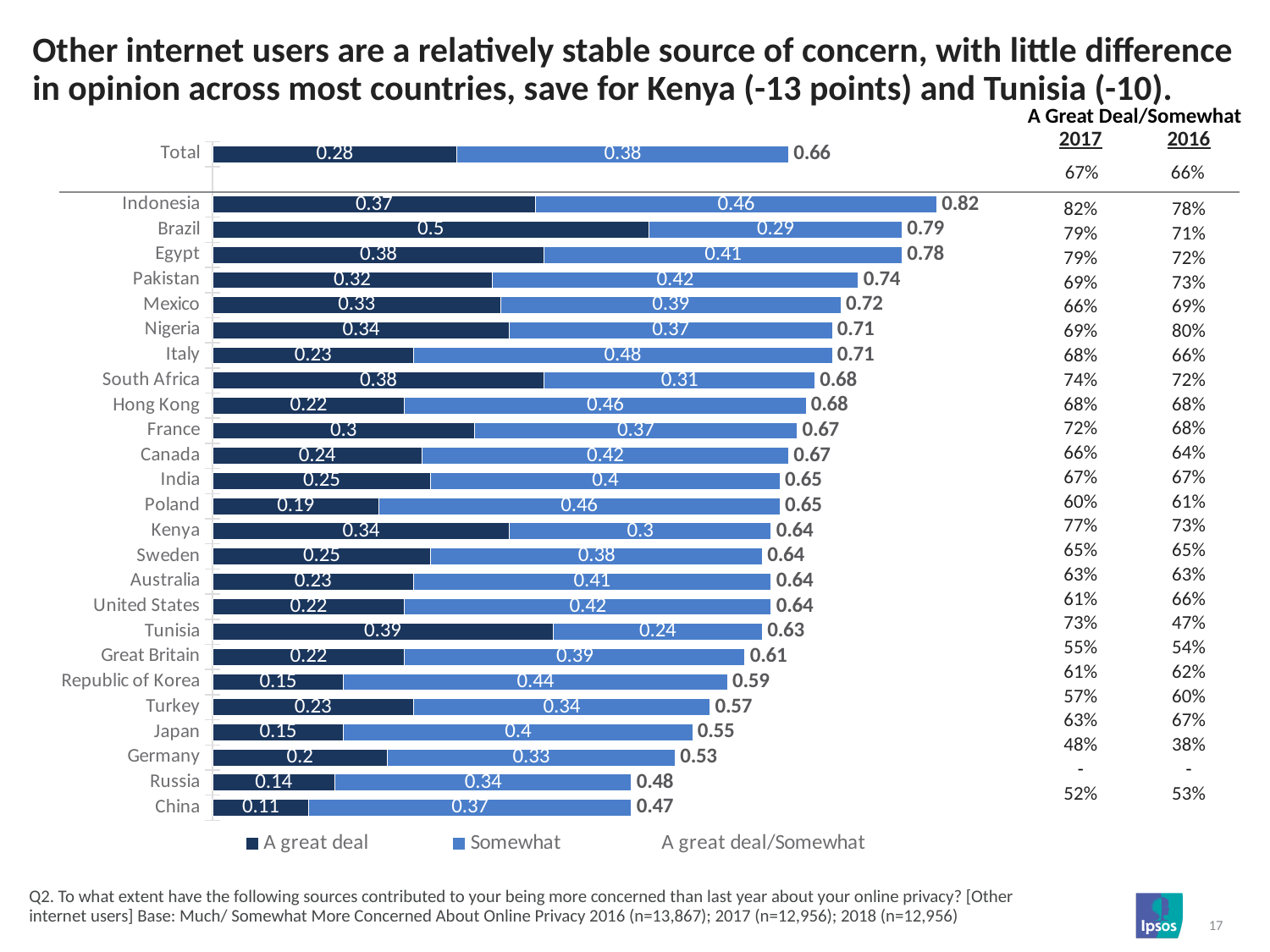

# Other internet users are a relatively stable source of concern, with little difference in opinion across most countries, save for Kenya (-13 points) and Tunisia (-10).
| A Great Deal/Somewhat |  |
| --- | --- |
| 2017 | 2016 |

### Chart

| Category | A great deal | Somewhat | A great deal/Somewhat |
|---|---|---|---|
| Total | 0.28 | 0.38 | 0.66 |
|  | None | None | None |
| Indonesia | 0.37 | 0.46 | 0.82 |
| Brazil | 0.5 | 0.29 | 0.79 |
| Egypt | 0.38 | 0.41 | 0.78 |
| Pakistan | 0.32 | 0.42 | 0.74 |
| Mexico | 0.33 | 0.39 | 0.72 |
| Nigeria | 0.34 | 0.37 | 0.71 |
| Italy | 0.23 | 0.48 | 0.71 |
| South Africa | 0.38 | 0.31 | 0.68 |
| Hong Kong | 0.22 | 0.46 | 0.68 |
| France | 0.3 | 0.37 | 0.67 |
| Canada | 0.24 | 0.42 | 0.67 |
| India | 0.25 | 0.4 | 0.65 |
| Poland | 0.19 | 0.46 | 0.65 |
| Kenya | 0.34 | 0.3 | 0.64 |
| Sweden | 0.25 | 0.38 | 0.64 |
| Australia | 0.23 | 0.41 | 0.64 |
| United States | 0.22 | 0.42 | 0.64 |
| Tunisia | 0.39 | 0.24 | 0.63 |
| Great Britain | 0.22 | 0.39 | 0.61 |
| Republic of Korea | 0.15 | 0.44 | 0.59 |
| Turkey | 0.23 | 0.34 | 0.57 |
| Japan | 0.15 | 0.4 | 0.55 |
| Germany | 0.2 | 0.33 | 0.53 |
| Russia | 0.14 | 0.34 | 0.48 |
| China | 0.11 | 0.37 | 0.47 |
67%
66%
| 82% | 78% |
| --- | --- |
| 79% | 71% |
| 79% | 72% |
| 69% | 73% |
| 66% | 69% |
| 69% | 80% |
| 68% | 66% |
| 74% | 72% |
| 68% | 68% |
| 72% | 68% |
| 66% | 64% |
| 67% | 67% |
| 60% | 61% |
| 77% | 73% |
| 65% | 65% |
| 63% | 63% |
| 61% | 66% |
| 73% | 47% |
| 55% | 54% |
| 61% | 62% |
| 57% | 60% |
| 63% | 67% |
| 48% | 38% |
| - | - |
| 52% | 53% |
Q2. To what extent have the following sources contributed to your being more concerned than last year about your online privacy? [Other internet users] Base: Much/ Somewhat More Concerned About Online Privacy 2016 (n=13,867); 2017 (n=12,956); 2018 (n=12,956)